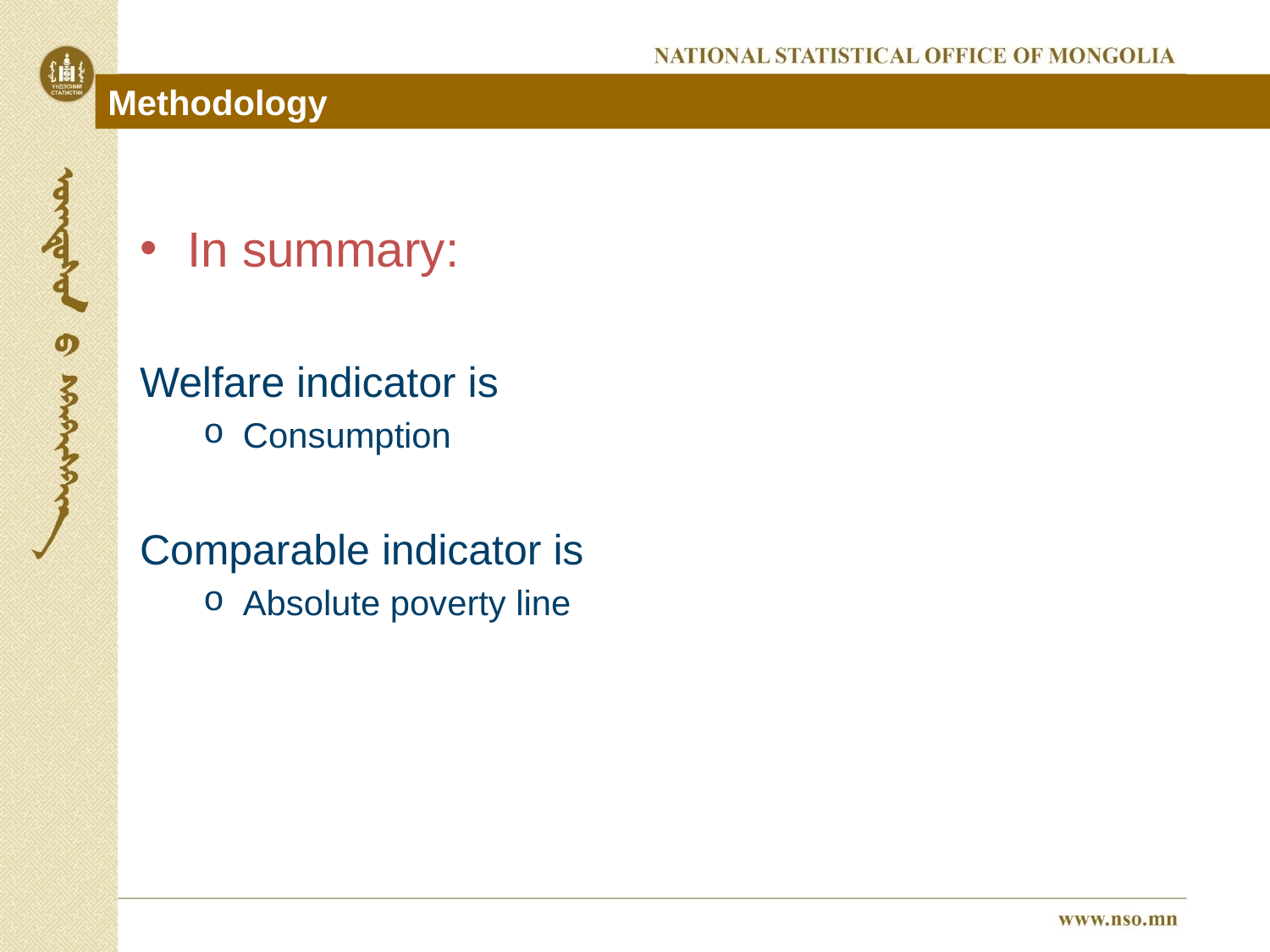

Methodology
In summary:

Welfare indicator is
Consumption

Comparable indicator is
Absolute poverty line